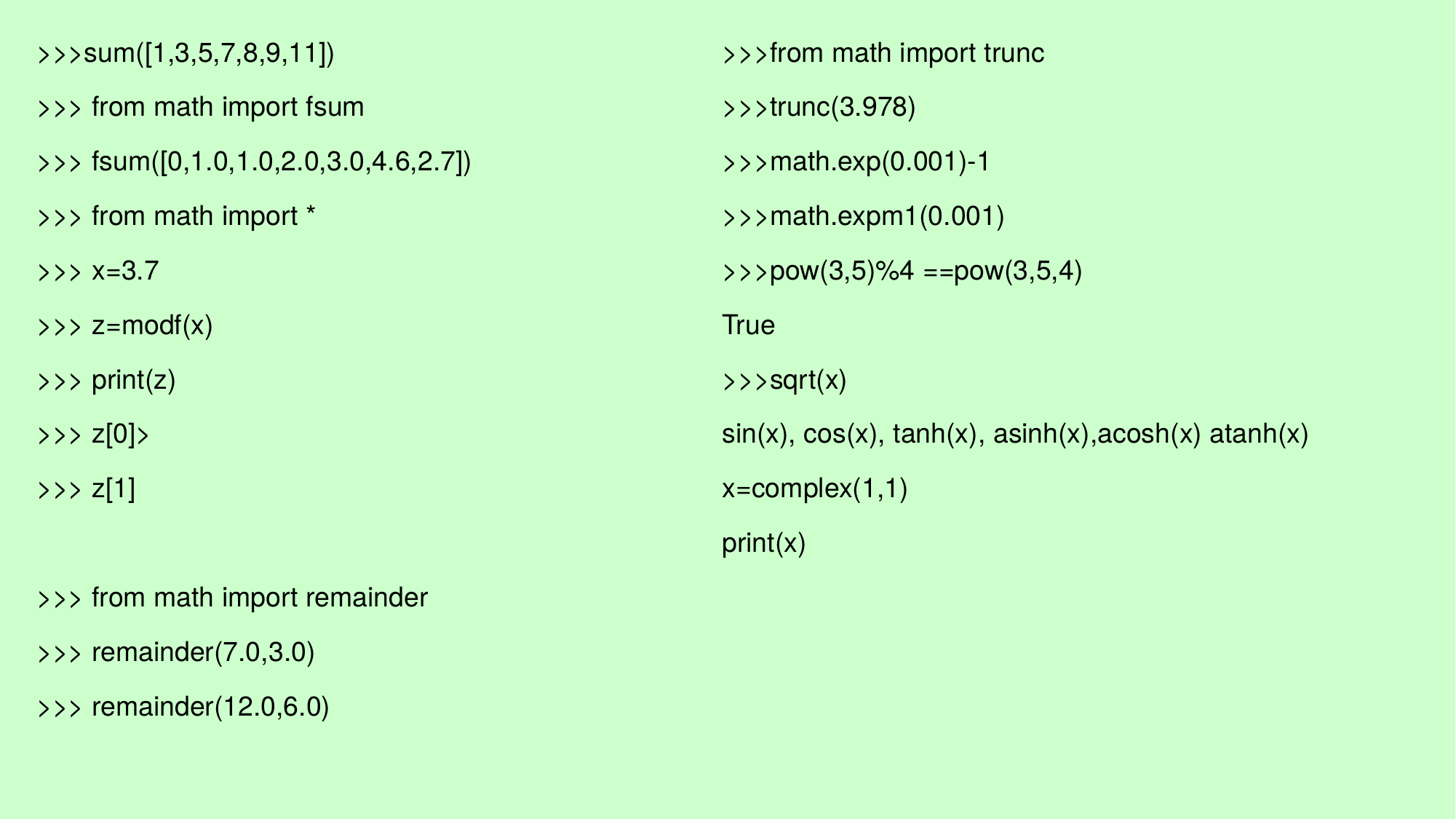

>>>sum([1,3,5,7,8,9,11])
>>> from math import fsum
>>> fsum([0,1.0,1.0,2.0,3.0,4.6,2.7])
>>> from math import *
>>> x=3.7
>>> z=modf(x)
>>> print(z)
>>> z[0]>
>>> z[1]

>>> from math import remainder
>>> remainder(7.0,3.0)
>>> remainder(12.0,6.0)

>>>from math import trunc
>>>trunc(3.978)
>>>math.exp(0.001)-1
>>>math.expm1(0.001)
>>>pow(3,5)%4 ==pow(3,5,4)
True
>>>sqrt(x)
sin(x), cos(x), tanh(x), asinh(x),acosh(x) atanh(x)
x=complex(1,1)
print(x)